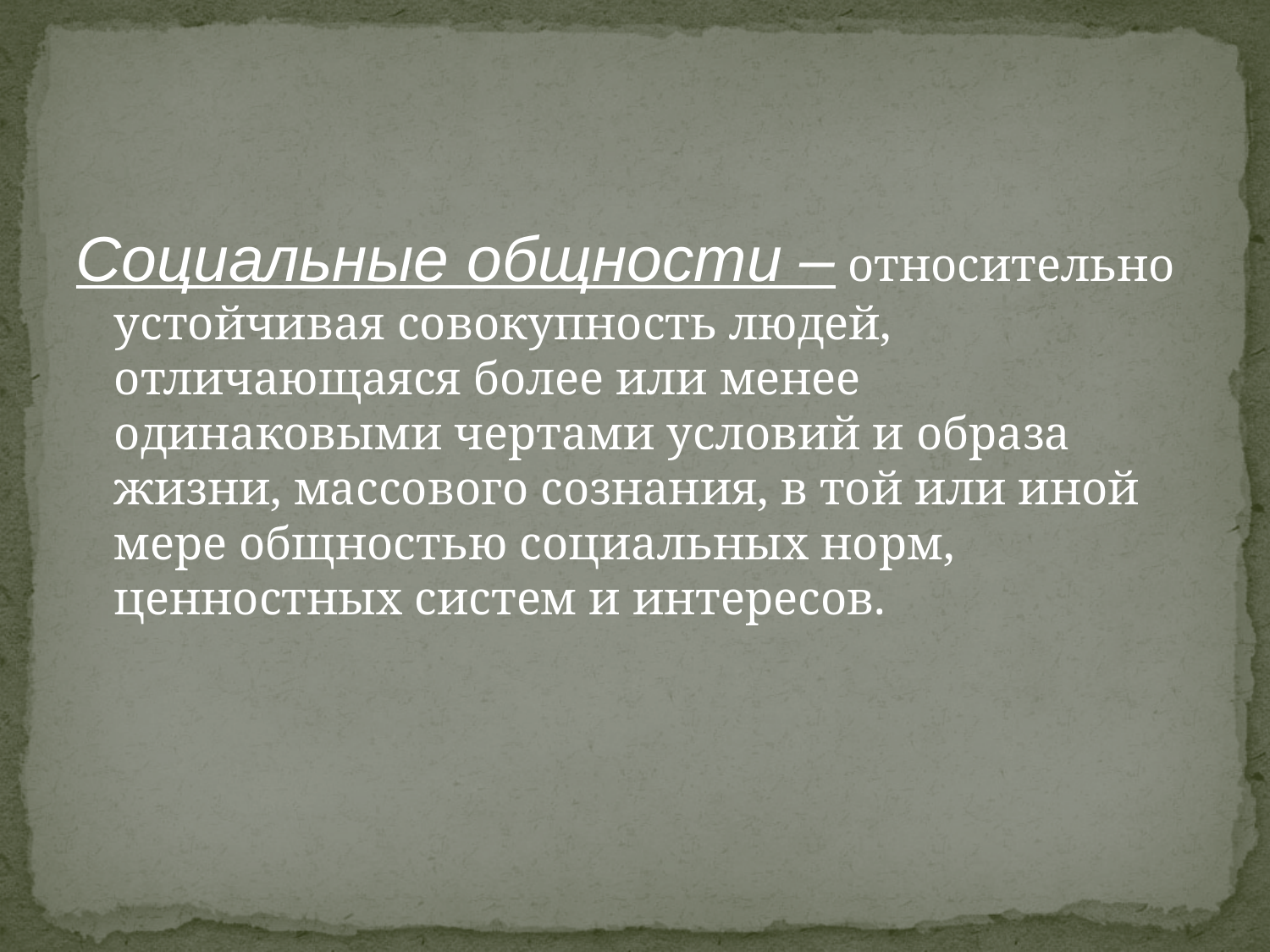

#
Социальные общности – относительно устойчивая совокупность людей, отличающаяся более или менее одинаковыми чертами условий и образа жизни, массового сознания, в той или иной мере общностью социальных норм, ценностных систем и интересов.